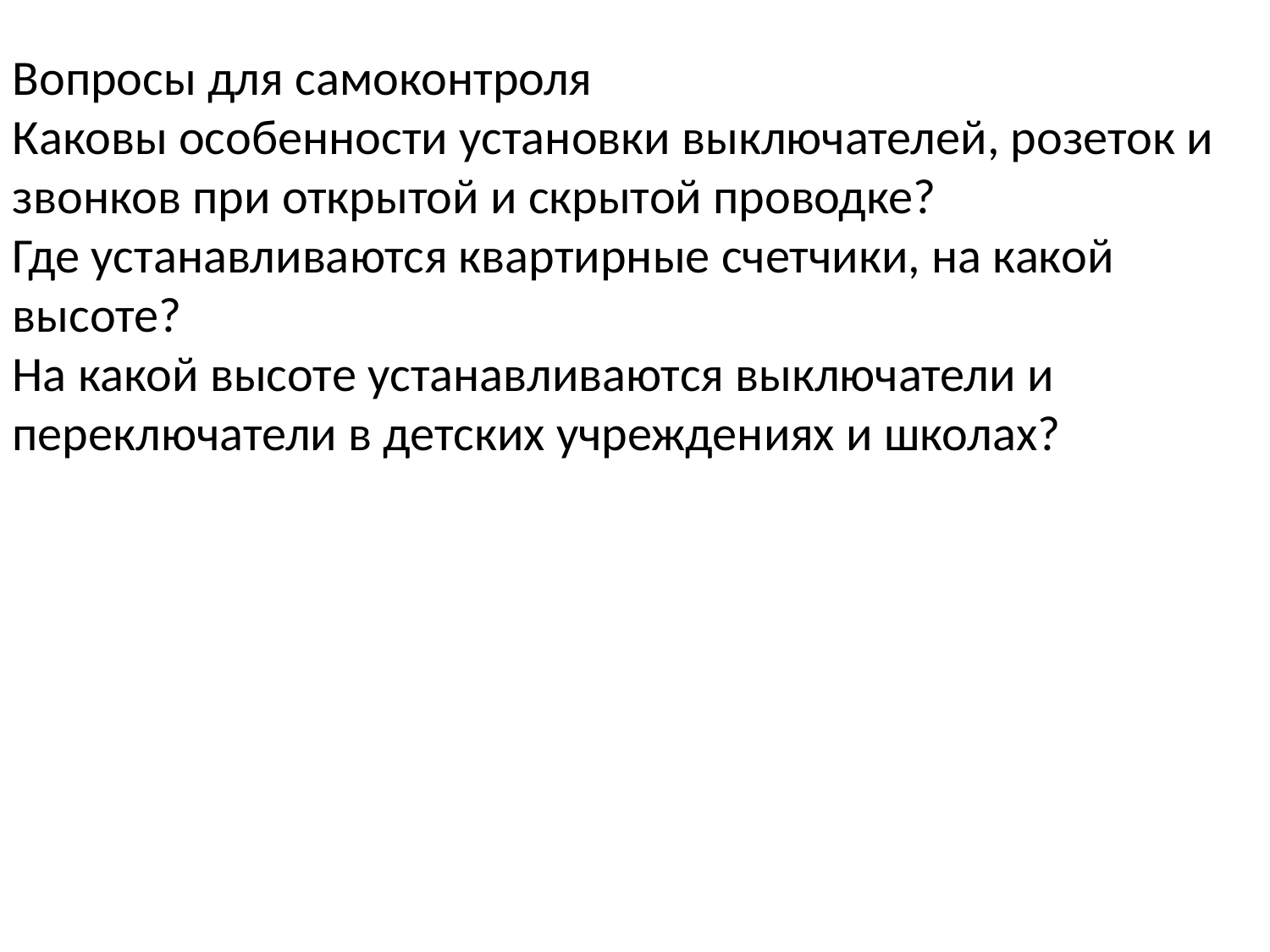

Вопросы для самоконтроля
Каковы особенности установки выключателей, розеток и звонков при открытой и скрытой проводке?
Где устанавливаются квартирные счетчики, на какой высоте?
На какой высоте устанавливаются выключатели и переключатели в детских учреждениях и школах?